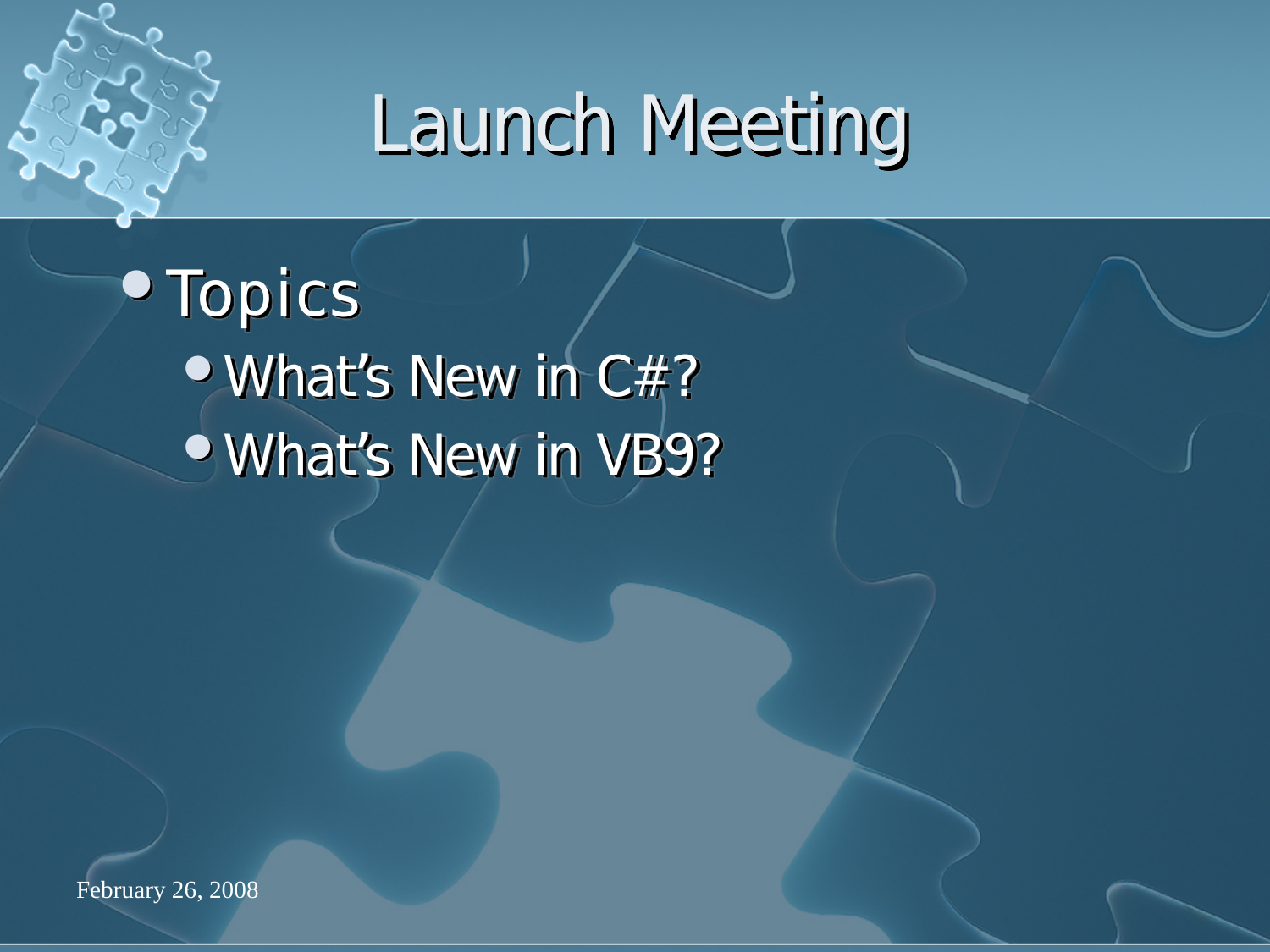

# Launch Meeting
Topics
What’s New in C#?
What’s New in VB9?
February 26, 2008